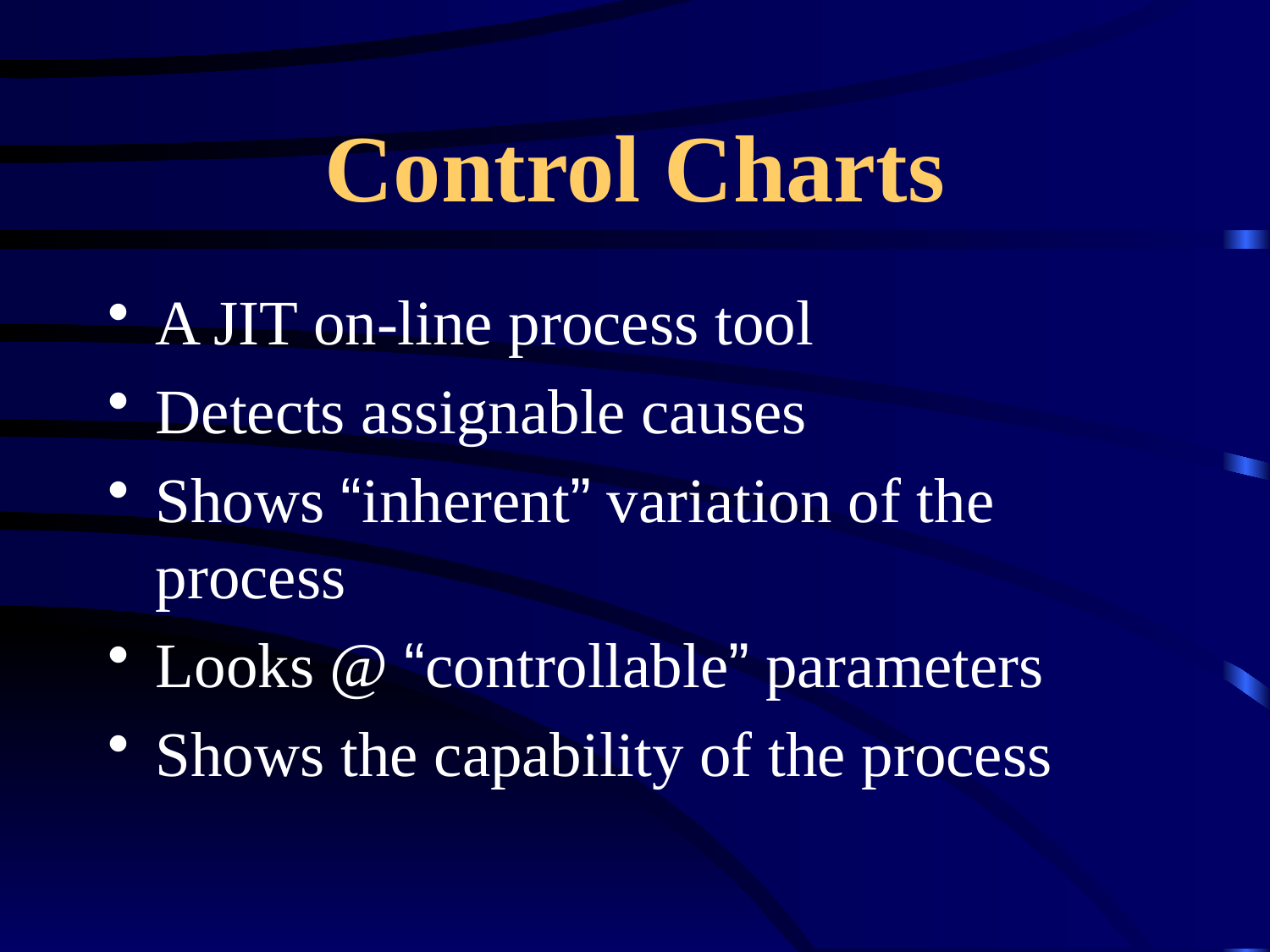

# Control Charts
A JIT on-line process tool
Detects assignable causes
Shows “inherent” variation of the process
Looks @ “controllable” parameters
Shows the capability of the process